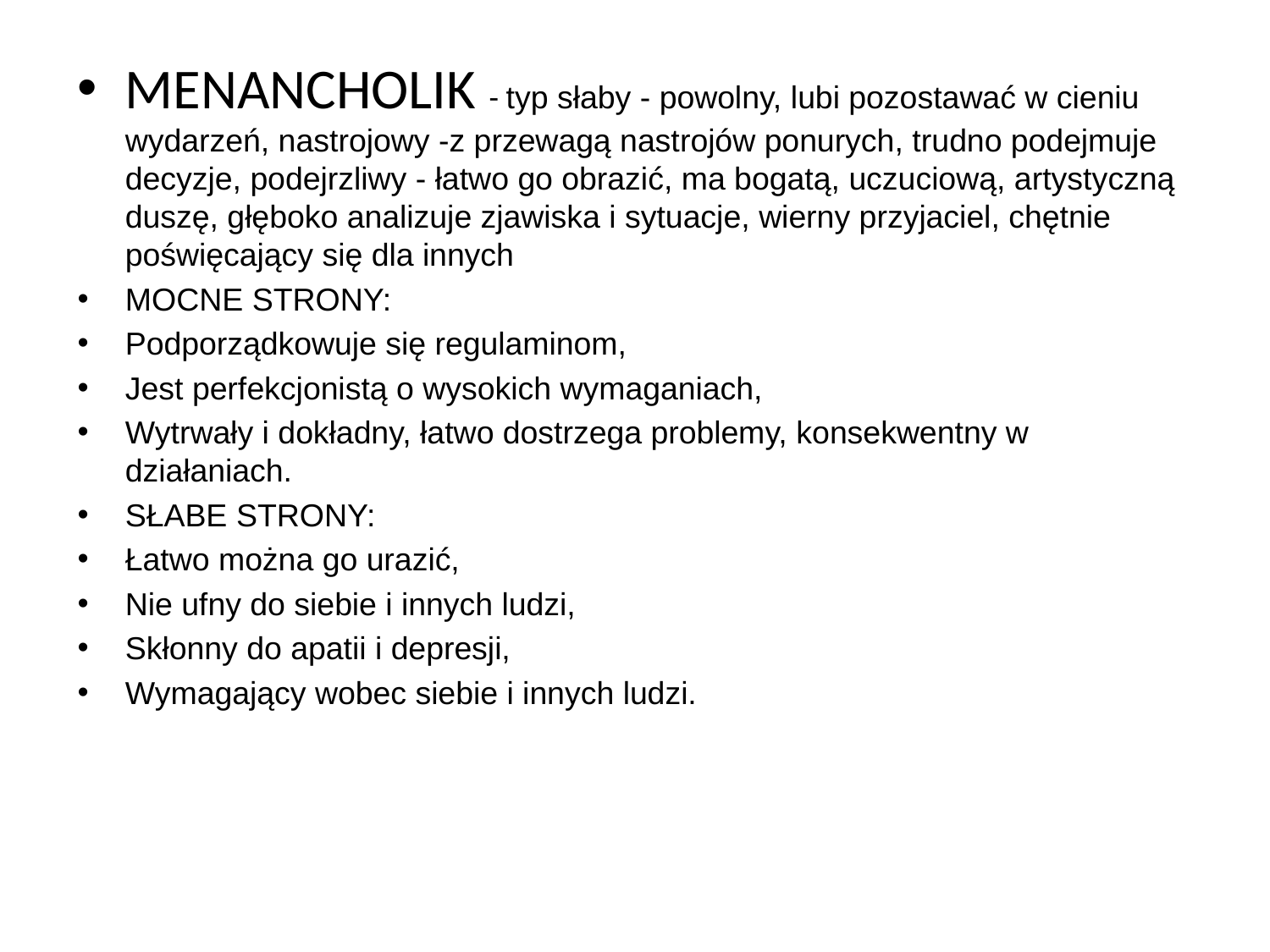

MENANCHOLIK - typ słaby - powolny, lubi pozostawać w cieniu wydarzeń, nastrojowy -z przewagą nastrojów ponurych, trudno podejmuje decyzje, podejrzliwy - łatwo go obrazić, ma bogatą, uczuciową, artystyczną duszę, głęboko analizuje zjawiska i sytuacje, wierny przyjaciel, chętnie poświęcający się dla innych
MOCNE STRONY:
Podporządkowuje się regulaminom,
Jest perfekcjonistą o wysokich wymaganiach,
Wytrwały i dokładny, łatwo dostrzega problemy, konsekwentny w działaniach.
SŁABE STRONY:
Łatwo można go urazić,
Nie ufny do siebie i innych ludzi,
Skłonny do apatii i depresji,
Wymagający wobec siebie i innych ludzi.